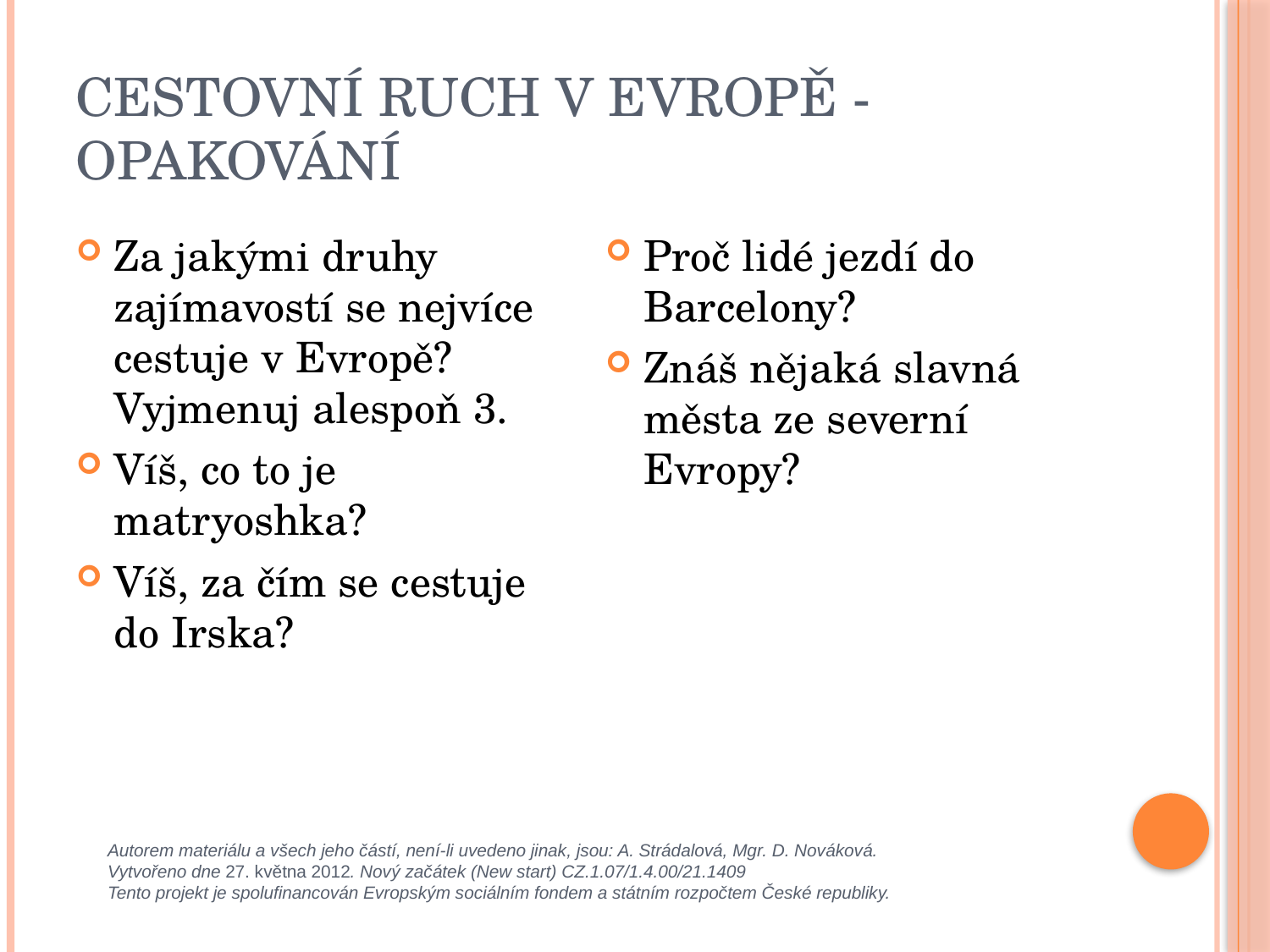

# Cestovní ruch v Evropě - Opakování
Za jakými druhy zajímavostí se nejvíce cestuje v Evropě? Vyjmenuj alespoň 3.
Víš, co to je matryoshka?
Víš, za čím se cestuje do Irska?

Proč lidé jezdí do Barcelony?
Znáš nějaká slavná města ze severní Evropy?

Autorem materiálu a všech jeho částí, není-li uvedeno jinak, jsou: A. Strádalová, Mgr. D. Nováková.
Vytvořeno dne 27. května 2012. Nový začátek (New start) CZ.1.07/1.4.00/21.1409
Tento projekt je spolufinancován Evropským sociálním fondem a státním rozpočtem České republiky.